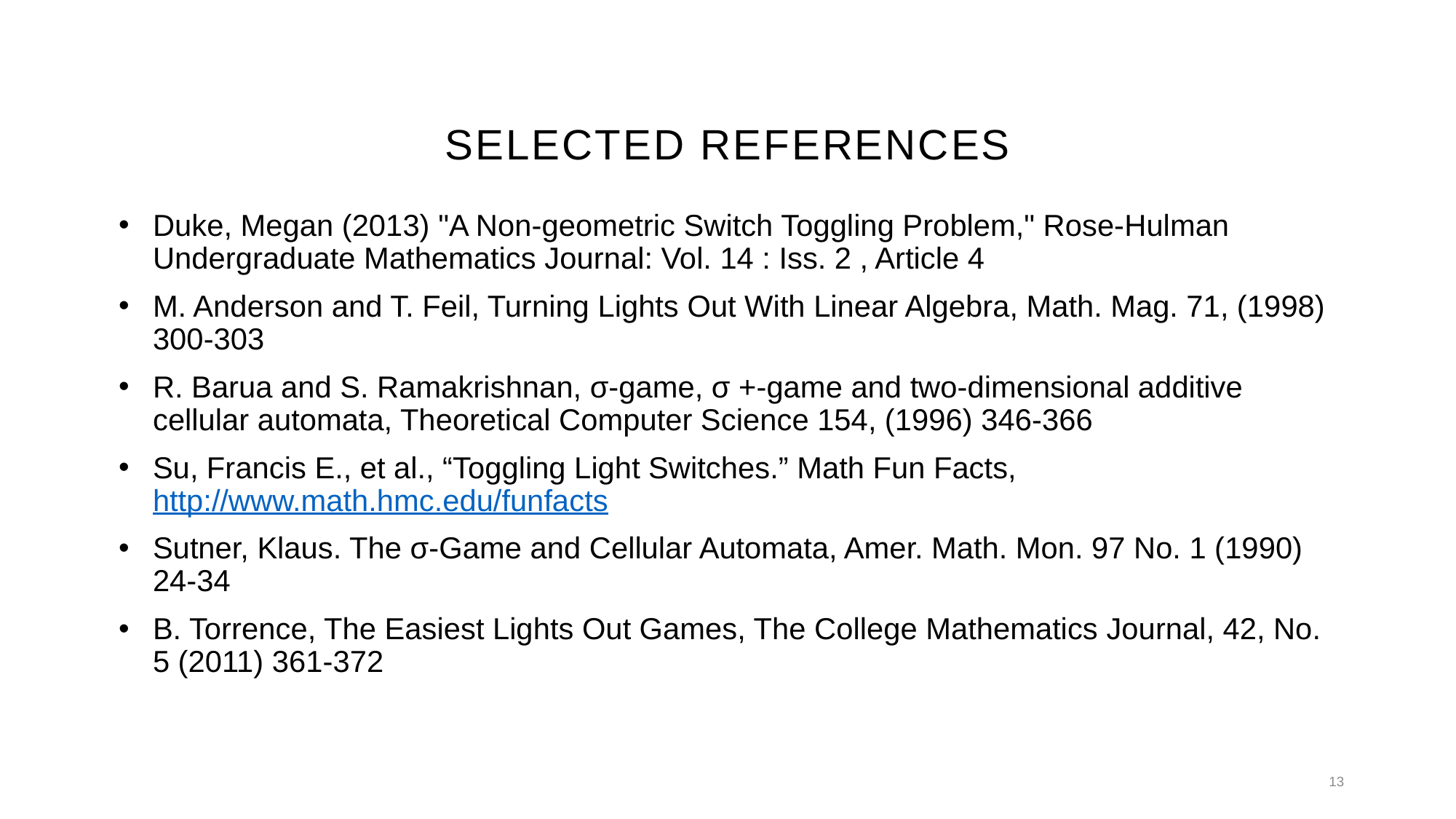

# Selected References
Duke, Megan (2013) "A Non-geometric Switch Toggling Problem," Rose-Hulman Undergraduate Mathematics Journal: Vol. 14 : Iss. 2 , Article 4
M. Anderson and T. Feil, Turning Lights Out With Linear Algebra, Math. Mag. 71, (1998) 300-303
R. Barua and S. Ramakrishnan, σ-game, σ +-game and two-dimensional additive cellular automata, Theoretical Computer Science 154, (1996) 346-366
Su, Francis E., et al., “Toggling Light Switches.” Math Fun Facts, http://www.math.hmc.edu/funfacts
Sutner, Klaus. The σ-Game and Cellular Automata, Amer. Math. Mon. 97 No. 1 (1990) 24-34
B. Torrence, The Easiest Lights Out Games, The College Mathematics Journal, 42, No. 5 (2011) 361-372
13